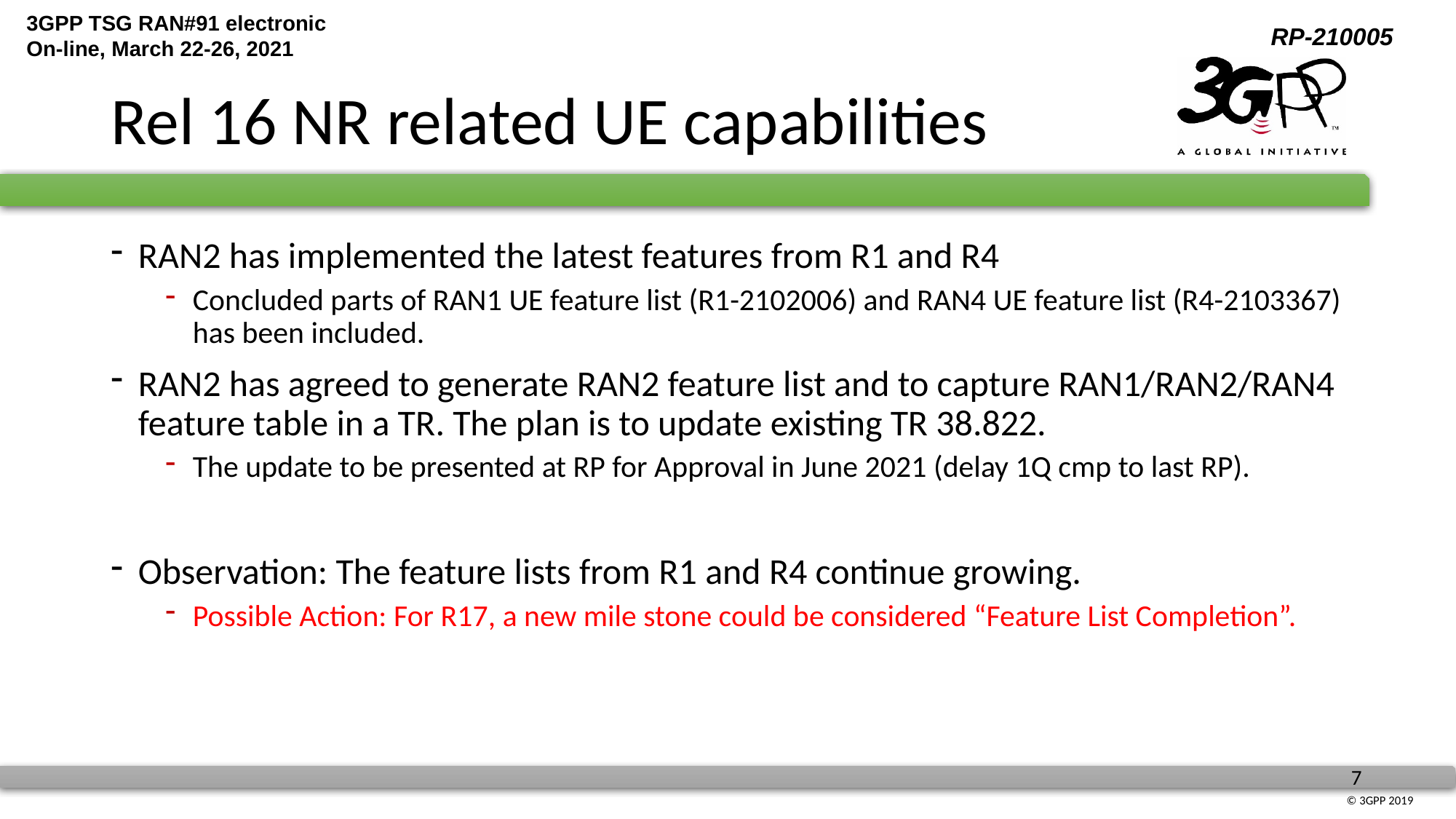

# Rel 16 NR related UE capabilities
RAN2 has implemented the latest features from R1 and R4
Concluded parts of RAN1 UE feature list (R1-2102006) and RAN4 UE feature list (R4-2103367) has been included.
RAN2 has agreed to generate RAN2 feature list and to capture RAN1/RAN2/RAN4 feature table in a TR. The plan is to update existing TR 38.822.
The update to be presented at RP for Approval in June 2021 (delay 1Q cmp to last RP).

Observation: The feature lists from R1 and R4 continue growing.
Possible Action: For R17, a new mile stone could be considered “Feature List Completion”.